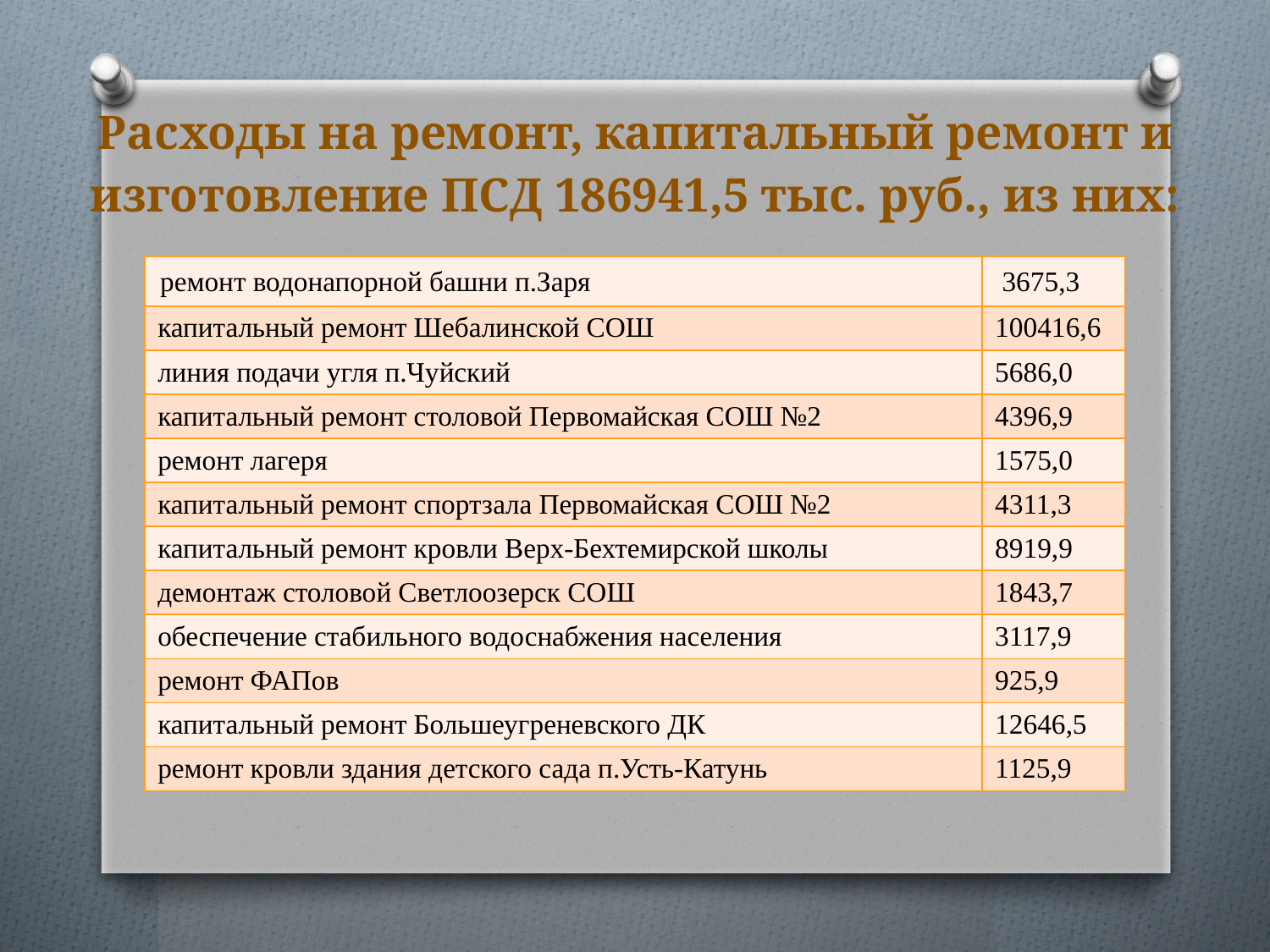

Расходы на ремонт, капитальный ремонт и изготовление ПСД 186941,5 тыс. руб., из них:
| ремонт водонапорной башни п.Заря | 3675,3 |
| --- | --- |
| капитальный ремонт Шебалинской СОШ | 100416,6 |
| линия подачи угля п.Чуйский | 5686,0 |
| капитальный ремонт столовой Первомайская СОШ №2 | 4396,9 |
| ремонт лагеря | 1575,0 |
| капитальный ремонт спортзала Первомайская СОШ №2 | 4311,3 |
| капитальный ремонт кровли Верх-Бехтемирской школы | 8919,9 |
| демонтаж столовой Светлоозерск СОШ | 1843,7 |
| обеспечение стабильного водоснабжения населения | 3117,9 |
| ремонт ФАПов | 925,9 |
| капитальный ремонт Большеугреневского ДК | 12646,5 |
| ремонт кровли здания детского сада п.Усть-Катунь | 1125,9 |